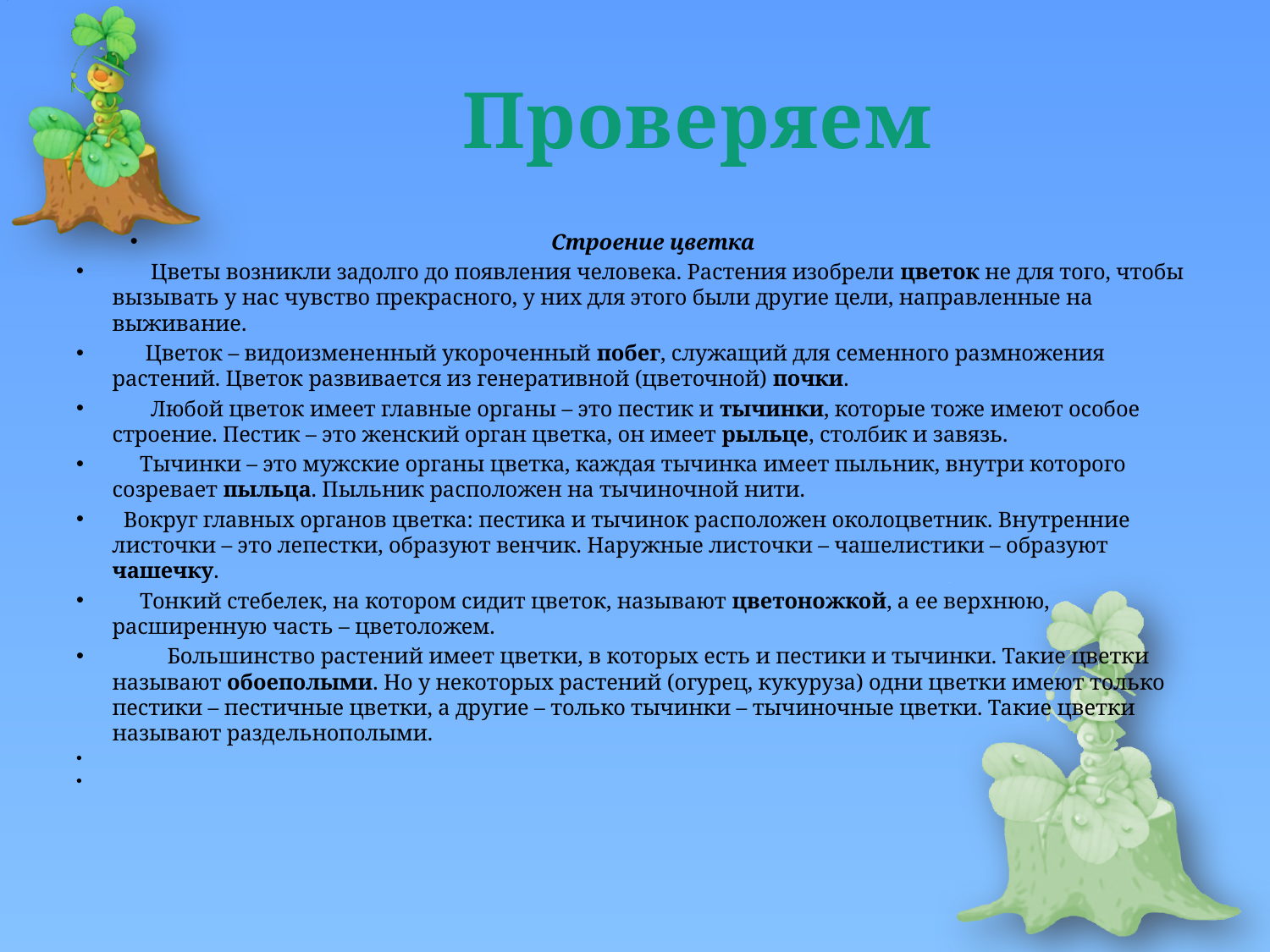

# Проверяем
Строение цветка
       Цветы возникли задолго до появления человека. Растения изобрели цветок не для того, чтобы вызывать у нас чувство прекрасного, у них для этого были другие цели, направленные на выживание.
      Цветок – видоизмененный укороченный побег, служащий для семенного размножения растений. Цветок развивается из генеративной (цветочной) почки.
       Любой цветок имеет главные органы – это пестик и тычинки, которые тоже имеют особое строение. Пестик – это женский орган цветка, он имеет рыльце, столбик и завязь.
     Тычинки – это мужские органы цветка, каждая тычинка имеет пыльник, внутри которого созревает пыльца. Пыльник расположен на тычиночной нити.
  Вокруг главных органов цветка: пестика и тычинок расположен околоцветник. Внутренние листочки – это лепестки, образуют венчик. Наружные листочки – чашелистики – образуют чашечку.
     Тонкий стебелек, на котором сидит цветок, называют цветоножкой, а ее верхнюю, расширенную часть – цветоложем.
          Большинство растений имеет цветки, в которых есть и пестики и тычинки. Такие цветки называют обоеполыми. Но у некоторых растений (огурец, кукуруза) одни цветки имеют только пестики – пестичные цветки, а другие – только тычинки – тычиночные цветки. Такие цветки называют раздельнополыми.